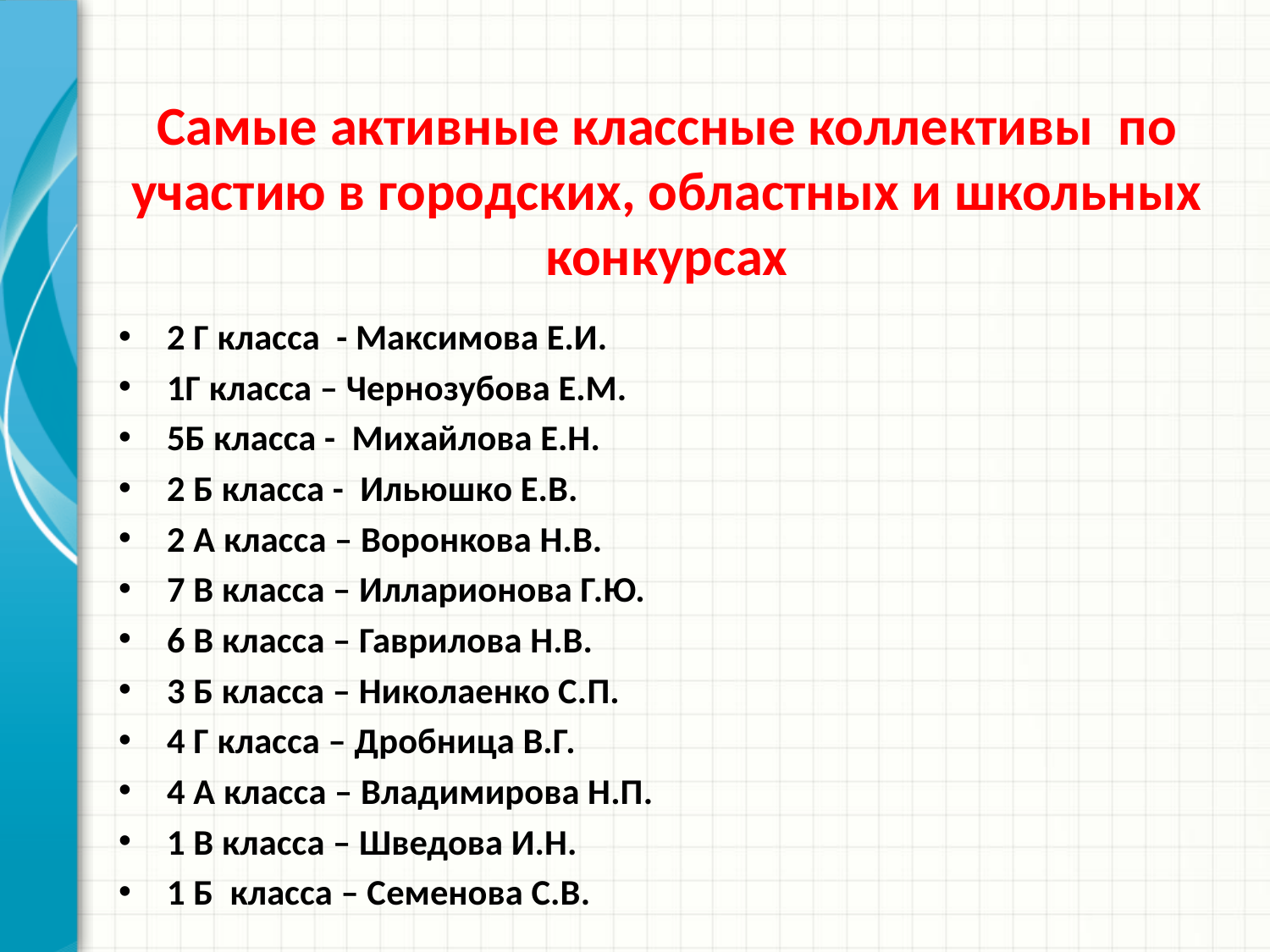

# Самые активные классные коллективы  по участию в городских, областных и школьных конкурсах
2 Г класса  - Максимова Е.И.
1Г класса – Чернозубова Е.М.
5Б класса -  Михайлова Е.Н.
2 Б класса -  Ильюшко Е.В.
2 А класса – Воронкова Н.В.
7 В класса – Илларионова Г.Ю.
6 В класса – Гаврилова Н.В.
3 Б класса – Николаенко С.П.
4 Г класса – Дробница В.Г.
4 А класса – Владимирова Н.П.
1 В класса – Шведова И.Н.
1 Б  класса – Семенова С.В.